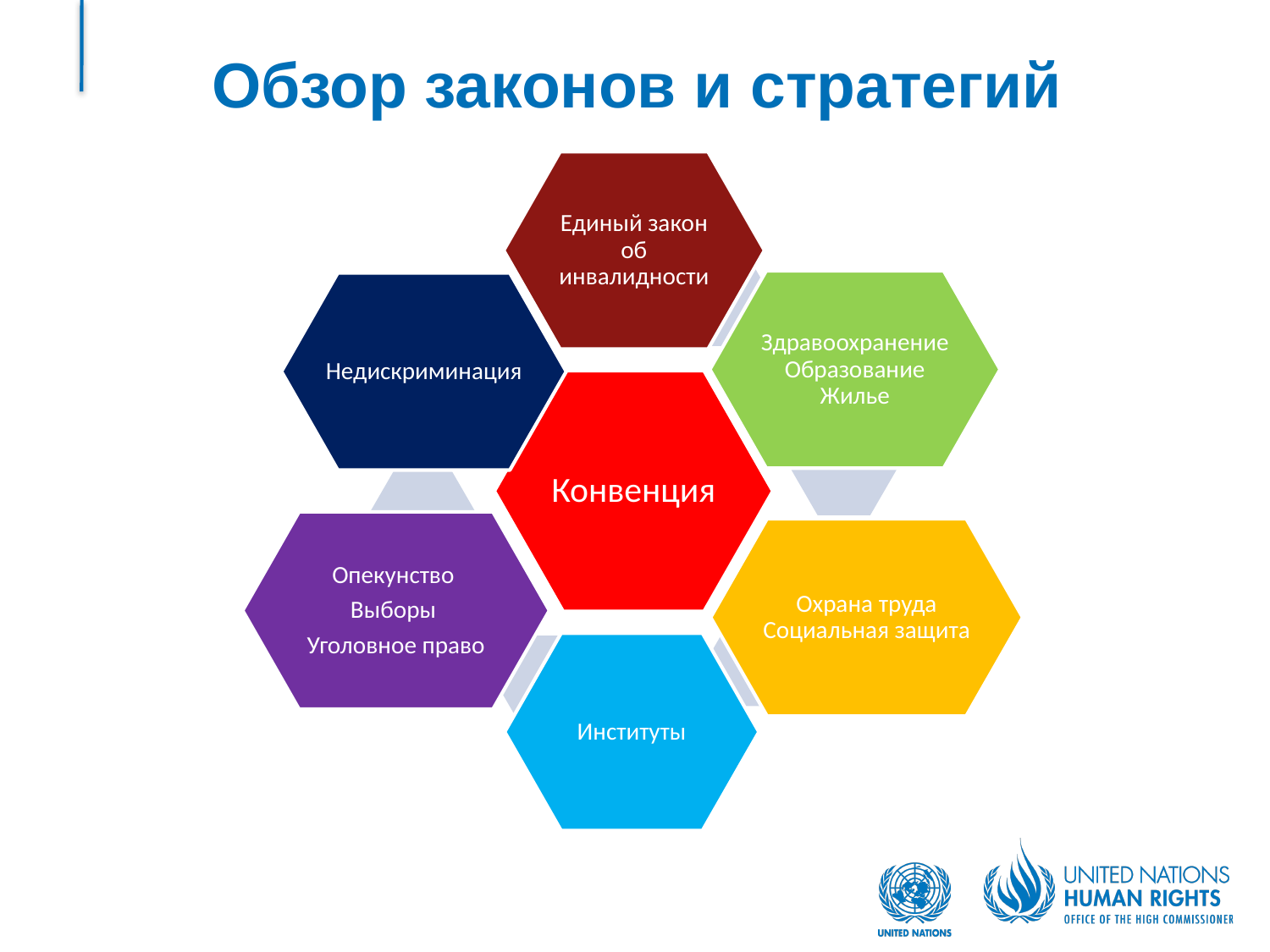

# Обзор законов и стратегий
Конвенция
Единый закон об инвалидности
Здравоохранение Образование Жилье
Охрана труда Социальная защита
Институты
Опекунство
Выборы
Уголовное право
Недискриминация